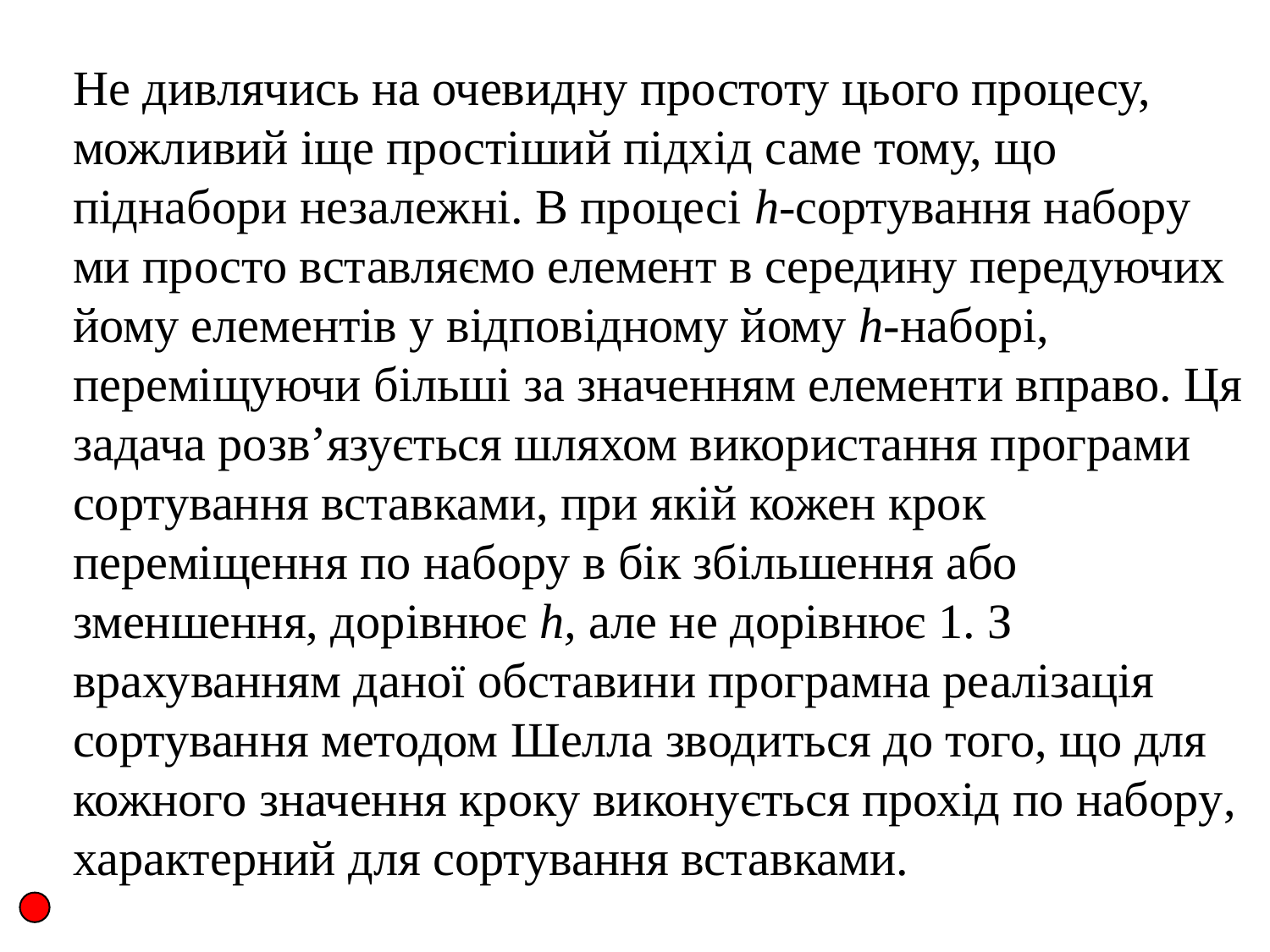

Не дивлячись на очевидну простоту цього процесу, можливий іще простіший підхід саме тому, що піднабори незалежні. В процесі h-сортування набору ми просто вставляємо елемент в середину передуючих йому елементів у відповідному йому h-наборі, переміщуючи більші за значенням елементи вправо. Ця задача розв’язується шляхом використання програми сортування вставками, при якій кожен крок переміщення по набору в бік збільшення або зменшення, дорівнює h, але не дорівнює 1. З врахуванням даної обставини програмна реалізація сортування методом Шелла зводиться до того, що для кожного значення кроку виконується прохід по набору, характерний для сортування вставками.